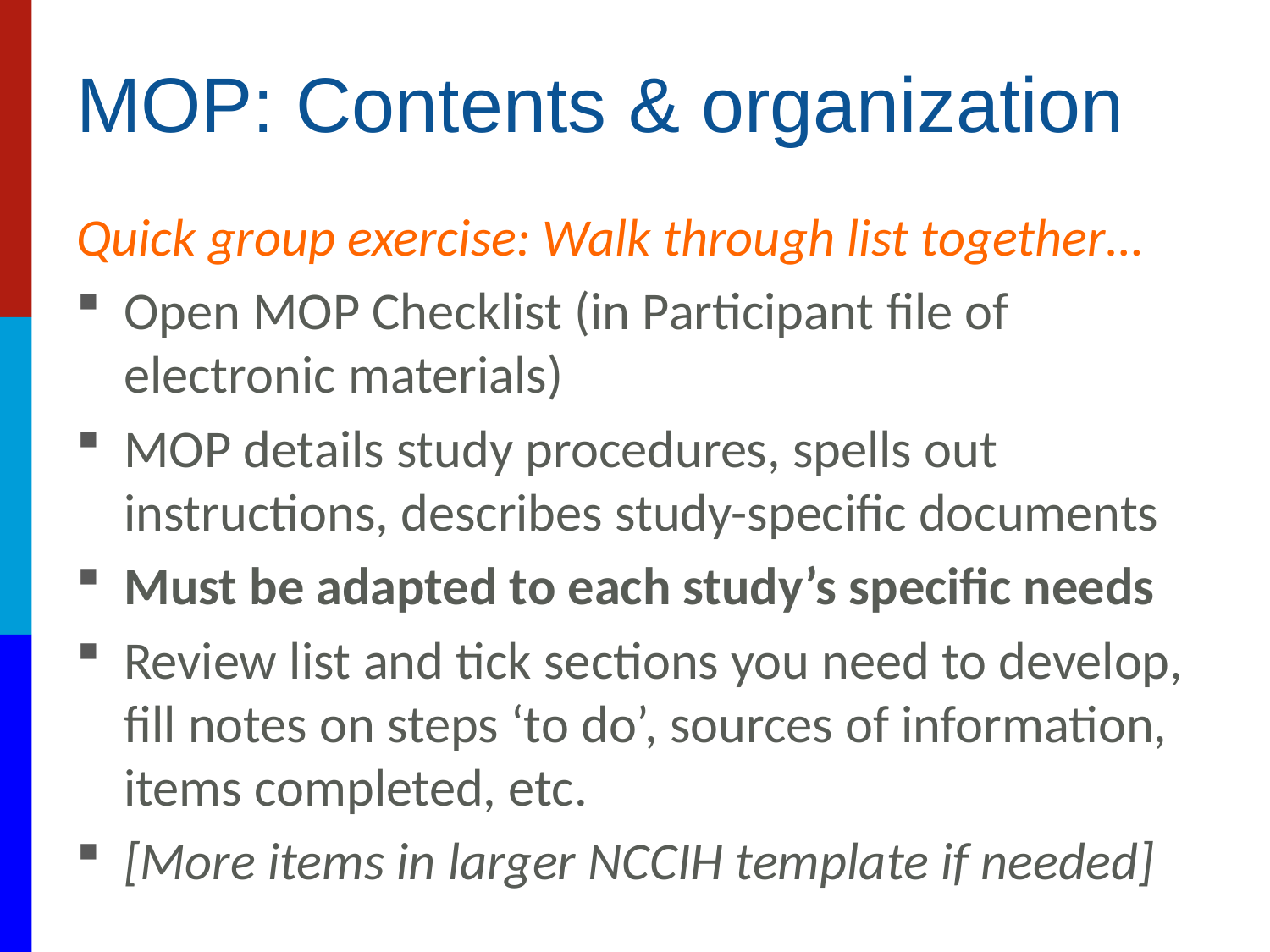

# MOP: Contents & organization
Quick group exercise: Walk through list together…
Open MOP Checklist (in Participant file of electronic materials)
MOP details study procedures, spells out instructions, describes study-specific documents
Must be adapted to each study’s specific needs
Review list and tick sections you need to develop, fill notes on steps ‘to do’, sources of information, items completed, etc.
[More items in larger NCCIH template if needed]